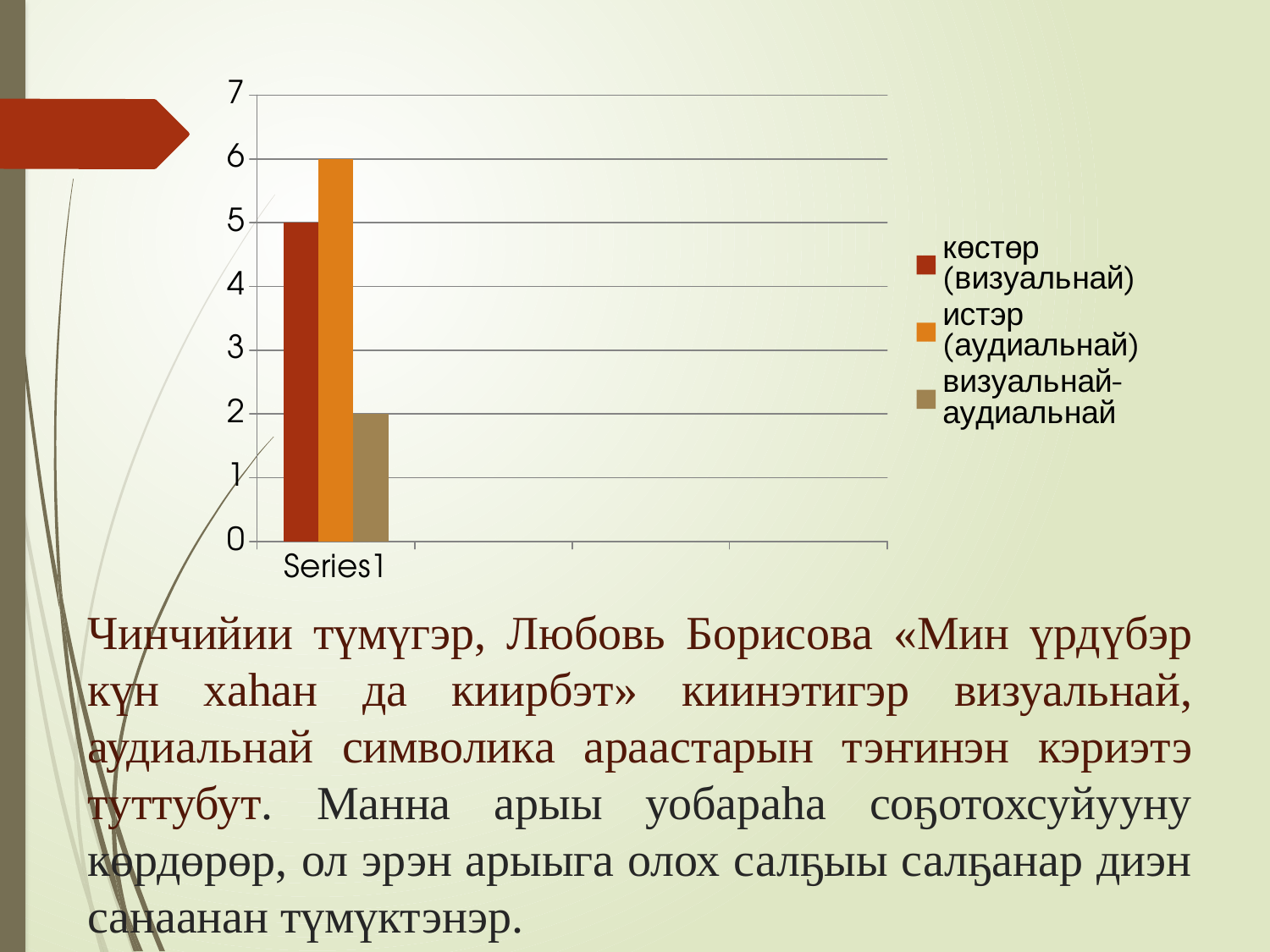

### Chart

| Category | көстөр (визуальнай) | истэр (аудиальнай) | визуальнай-аудиальнай |
|---|---|---|---|
|  | 5.0 | 6.0 | 2.0 |
|  | None | None | None |
|  | None | None | None |
|  | None | None | None |
# Чинчийии түмүгэр, Любовь Борисова «Мин үрдүбэр күн хаһан да киирбэт» киинэтигэр визуальнай, аудиальнай символика араастарын тэҥинэн кэриэтэ туттубут. Манна арыы уобараһа соҕотохсуйууну көрдөрөр, ол эрэн арыыга олох салҕыы салҕанар диэн санаанан түмүктэнэр.